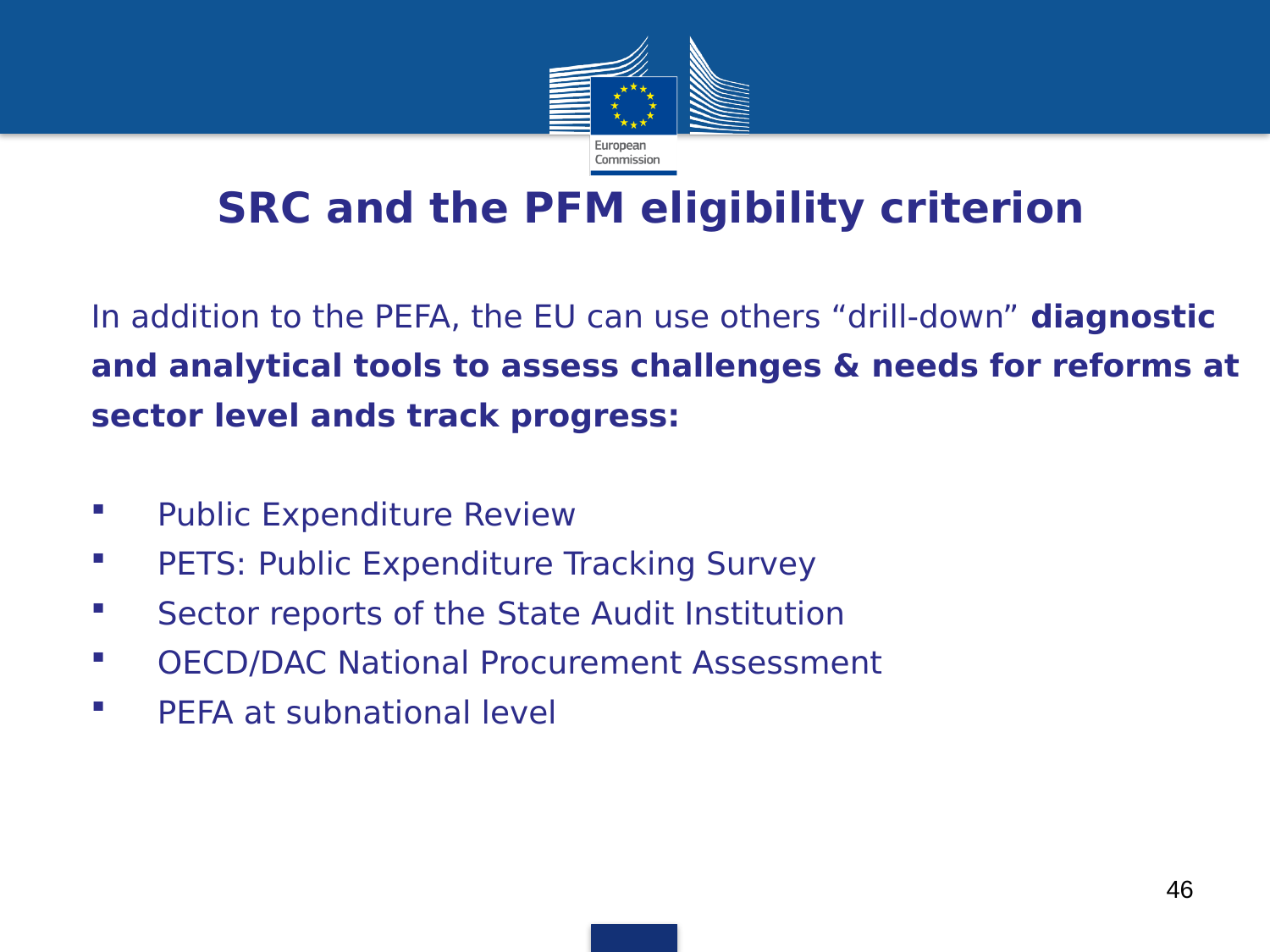

# SRC and the PFM eligibility criterion

In addition to the PEFA, the EU can use others “drill-down” diagnostic and analytical tools to assess challenges & needs for reforms at sector level ands track progress:

Public Expenditure Review
PETS: Public Expenditure Tracking Survey
Sector reports of the State Audit Institution
OECD/DAC National Procurement Assessment
PEFA at subnational level
46